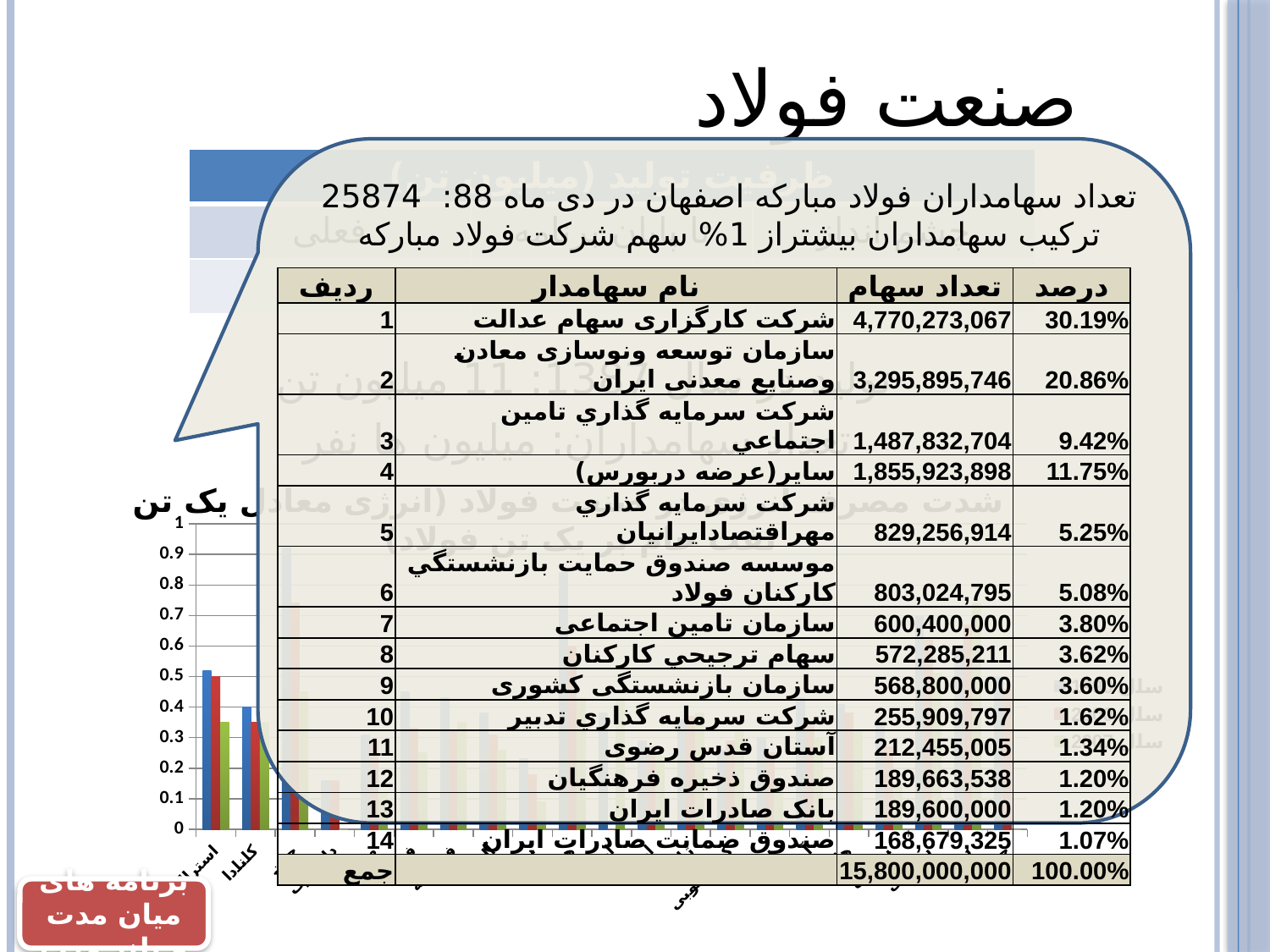

# صنعت فولاد
تعداد سهامداران فولاد مبارکه اصفهان در دی ماه 88:  25874
ترکيب سهامداران بيشتراز 1% سهم شرکت فولاد مبارکه

| ظرفیت تولید (میلیون تن) |  |  |
| --- | --- | --- |
| فعلی | تا پایان برنامه | چشم انداز |
| 17.5 | 42 | 55 |

تولید در سال 1387: 11 میلیون تن
تعداد سهامداران: میلیون ها نفر
| رديف | نام سهامدار | تعداد سهام | درصد |
| --- | --- | --- | --- |
| 1 | شرکت کارگزاری سهام عدالت | 4,770,273,067 | 30.19% |
| 2 | سازمان توسعه ونوسازی معادن وصنایع معدنی ایران | 3,295,895,746 | 20.86% |
| 3 | شركت سرمايه گذاري تامين اجتماعي | 1,487,832,704 | 9.42% |
| 4 | سایر(عرضه دربورس) | 1,855,923,898 | 11.75% |
| 5 | شركت سرمايه گذاري مهراقتصادايرانيان | 829,256,914 | 5.25% |
| 6 | موسسه صندوق حمايت بازنشستگي كاركنان فولاد | 803,024,795 | 5.08% |
| 7 | سازمان تامین اجتماعی | 600,400,000 | 3.80% |
| 8 | سهام ترجيحي كاركنان | 572,285,211 | 3.62% |
| 9 | سازمان بازنشستگی کشوری | 568,800,000 | 3.60% |
| 10 | شركت سرمايه گذاري تدبير | 255,909,797 | 1.62% |
| 11 | آستان قدس رضوی | 212,455,005 | 1.34% |
| 12 | صندوق ذخیره فرهنگیان | 189,663,538 | 1.20% |
| 13 | بانک صادرات ایران | 189,600,000 | 1.20% |
| 14 | صندوق ضمانت صادرات ایران | 168,679,325 | 1.07% |
| جمع |  | 15,800,000,000 | 100.00% |
شدت مصرف انرژی در صنعت فولاد (انرژی معادل یک تن نفت خام بر یک تن فولاد)

### Chart

| Category | سال 1990 | سال 2000 | سال 2007 |
|---|---|---|---|
| استرالیا | 0.52 | 0.5 | 0.3500000000000003 |
| کانادا | 0.4 | 0.3500000000000003 | 0.3500000000000003 |
| چین | 0.92 | 0.7400000000000037 | 0.45 |
| دانمارک | 0.16 | 0.16 | 0.0 |
| مصر | 0.3100000000000024 | 0.2900000000000003 | 0.12000000000000002 |
| فنلاند | 0.45 | 0.33000000000000634 | 0.25 |
| فرانسه | 0.4300000000000004 | 0.32000000000000595 | 0.3500000000000003 |
| آلمان | 0.3800000000000056 | 0.3100000000000024 | 0.26 |
| یونان | 0.23 | 0.18000000000000024 | 0.09000000000000002 |
| هند | 0.8400000000000006 | 0.6000000000000006 | 0.4300000000000004 |
| ایران | 0.3800000000000056 | 0.0 | 0.4290871200000003 |
| ایتالیا | 0.2900000000000003 | 0.27 | 0.2400000000000002 |
| ژاپن | 0.3600000000000003 | 0.3700000000000004 | 0.3800000000000056 |
| کره جنوبی | 0.26 | 0.2900000000000003 | 0.32000000000000595 |
| ترکیه | 0.3000000000000003 | 0.25 | 0.15000000000000024 |
| آمریکا | 0.4300000000000004 | 0.3500000000000003 | 0.3000000000000003 |
| هلند | 0.4100000000000003 | 0.3800000000000056 | 0.32000000000000595 |
| پرتغال | 0.34 | 0.27 | 0.15000000000000024 |
| رومانی | 0.7000000000000006 | 0.6200000000000097 | 0.51 |
| روسیه | 0.6000000000000006 | 0.6700000000000139 | 0.7400000000000037 |
| جهان | 0.5 | 0.46 | 0.0 |
برنامه های میان مدت و بلند مدت